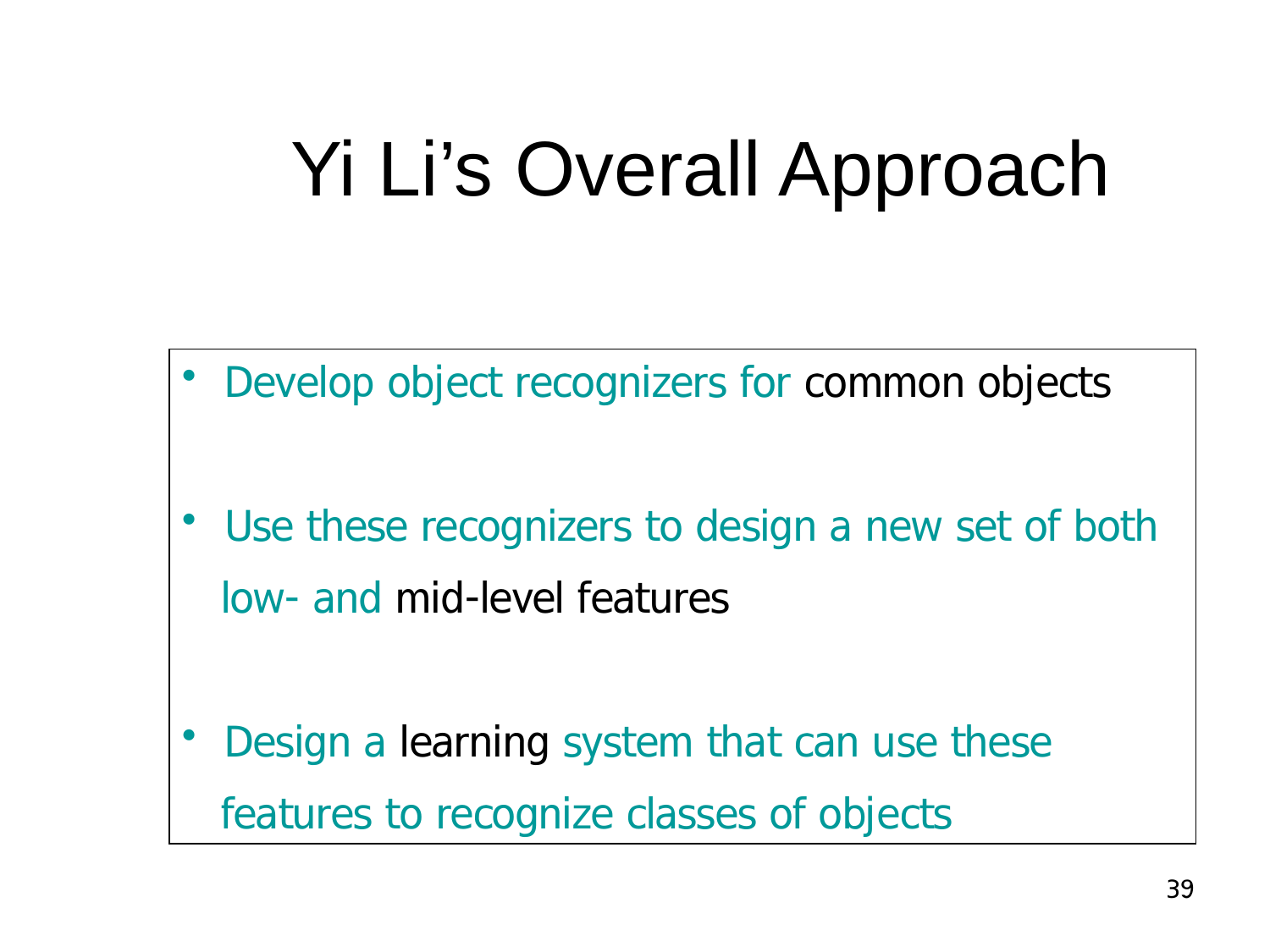

# Yi Li’s Overall Approach
 Develop object recognizers for common objects

 Use these recognizers to design a new set of both
   low- and mid-level features

 Design a learning system that can use these
   features to recognize classes of objects
39